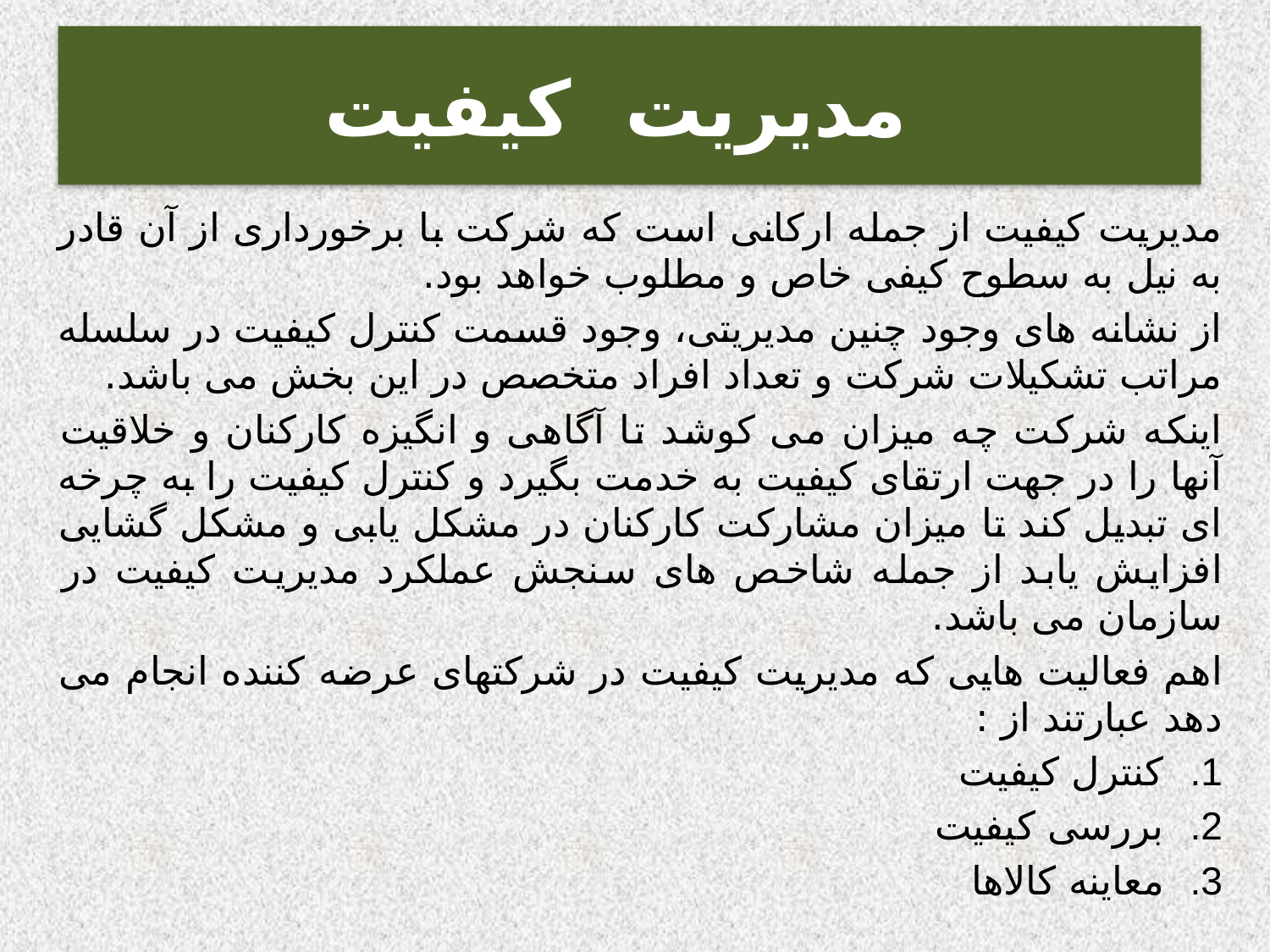

# مدیریت  کیفیت
مدیریت کیفیت از جمله ارکانی است که شرکت با برخورداری از آن قادر به نیل به سطوح کیفی خاص و مطلوب خواهد بود.
از نشانه های وجود چنین مدیریتی، وجود قسمت کنترل کیفیت در سلسله مراتب تشکیلات شرکت و تعداد افراد متخصص در این بخش می باشد.
اینکه شرکت چه میزان می کوشد تا آگاهی و انگیزه کارکنان و خلاقیت آنها را در جهت ارتقای کیفیت به خدمت بگیرد و کنترل کیفیت را به چرخه ای تبدیل کند تا میزان مشارکت کارکنان در مشکل یابی و مشکل گشایی افزایش یابد از جمله شاخص های سنجش عملکرد مدیریت کیفیت در سازمان می باشد.
اهم فعالیت هایی که مدیریت کیفیت در شرکتهای عرضه کننده انجام می دهد عبارتند از :
کنترل کیفیت
بررسی کیفیت
معاینه کالاها